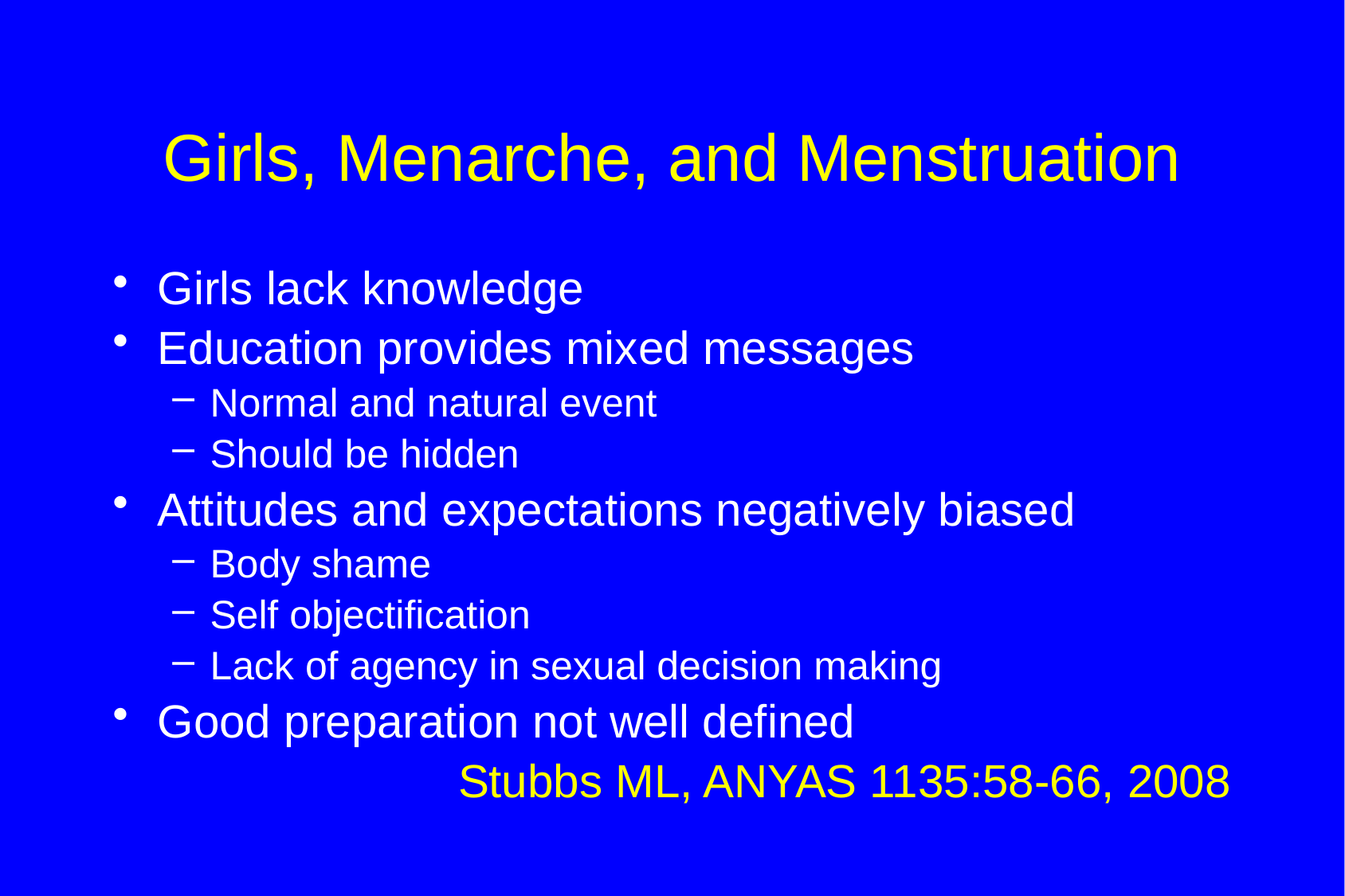

# Girls, Menarche, and Menstruation
Girls lack knowledge
Education provides mixed messages
Normal and natural event
Should be hidden
Attitudes and expectations negatively biased
Body shame
Self objectification
Lack of agency in sexual decision making
Good preparation not well defined
Stubbs ML, ANYAS 1135:58-66, 2008